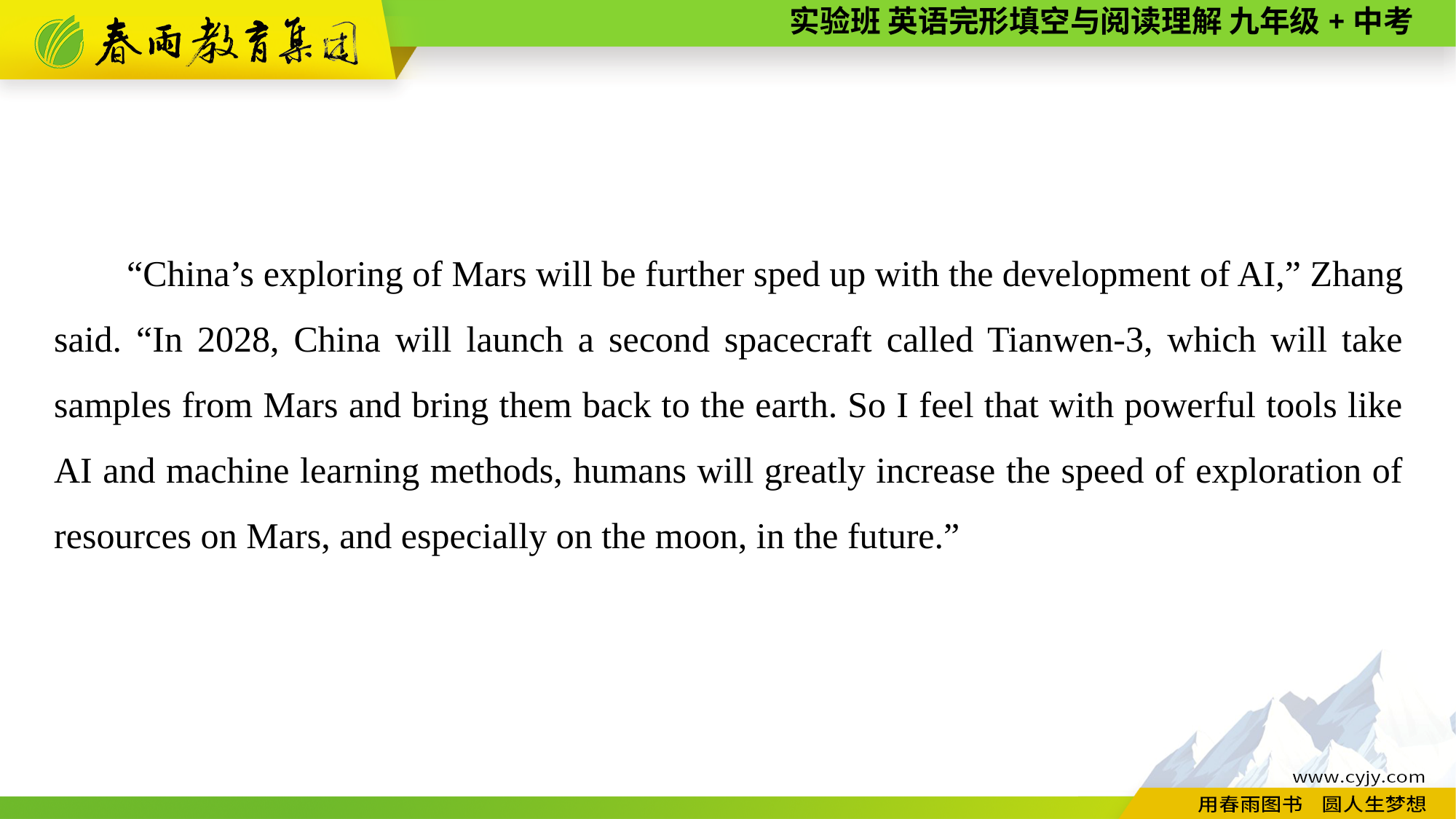

“China’s exploring of Mars will be further sped up with the development of AI,” Zhang said. “In 2028, China will launch a second spacecraft called Tianwen-3, which will take samples from Mars and bring them back to the earth. So I feel that with powerful tools like AI and machine learning methods, humans will greatly increase the speed of exploration of resources on Mars, and especially on the moon, in the future.”